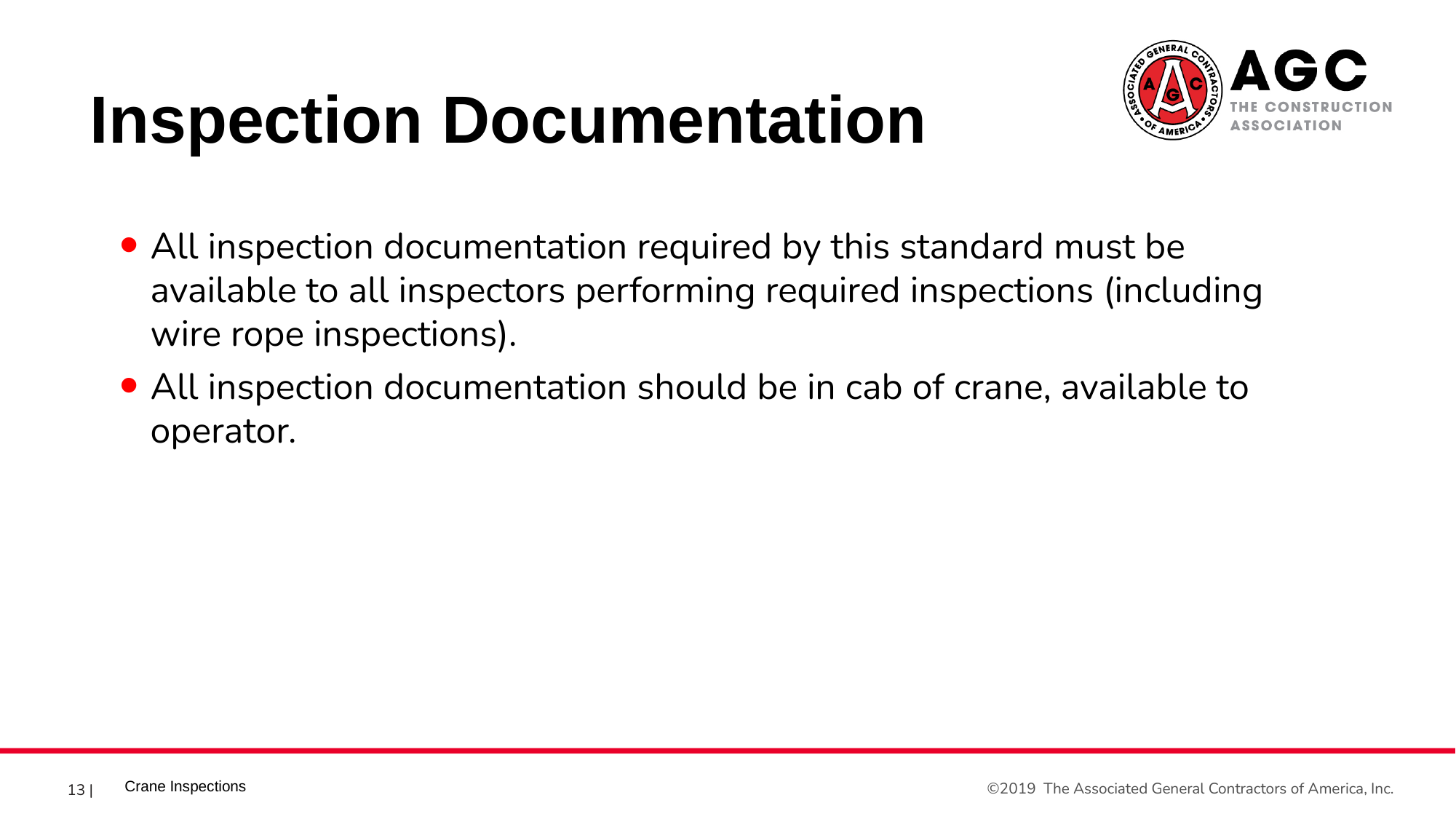

Inspection Documentation

All inspection documentation required by this standard must be available to all inspectors performing required inspections (including wire rope inspections).
All inspection documentation should be in cab of crane, available to operator.
Crane Inspections